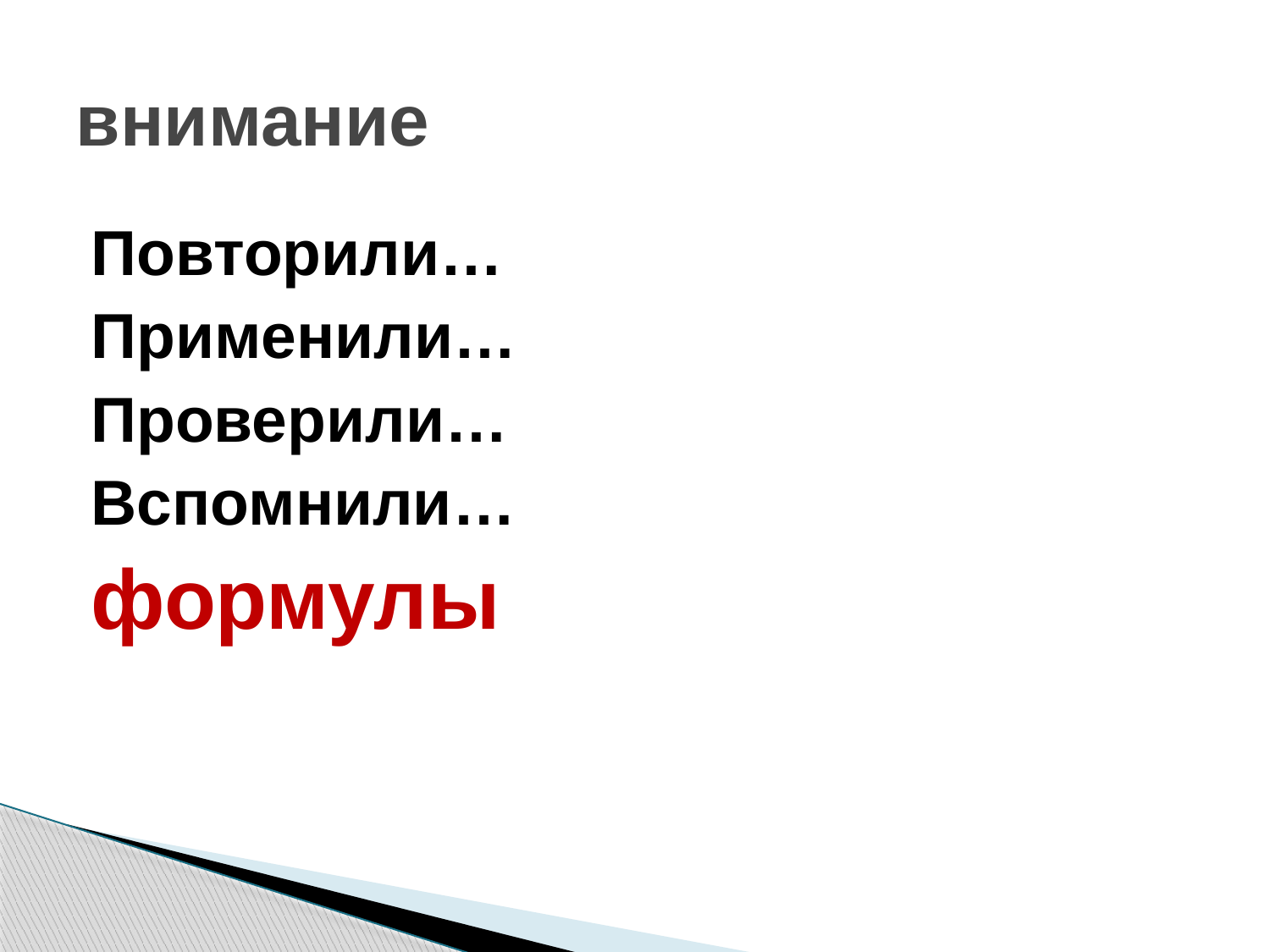

# внимание
Повторили…
Применили…
Проверили…
Вспомнили…
формулы